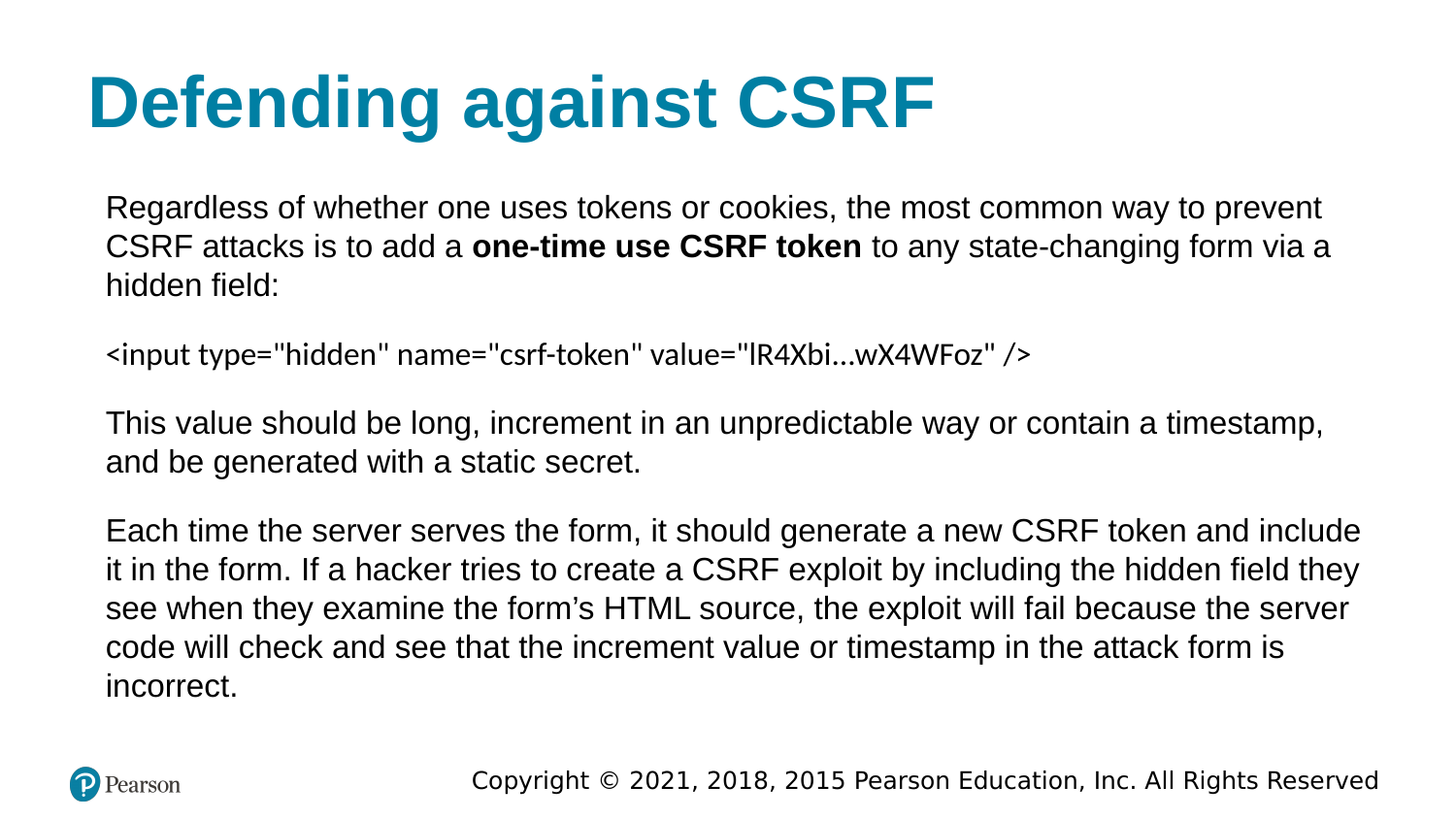

# Defending against CSRF
Regardless of whether one uses tokens or cookies, the most common way to prevent CSRF attacks is to add a one-time use CSRF token to any state-changing form via a hidden field:
<input type="hidden" name="csrf-token" value="lR4Xbi...wX4WFoz" />
This value should be long, increment in an unpredictable way or contain a timestamp, and be generated with a static secret.
Each time the server serves the form, it should generate a new CSRF token and include it in the form. If a hacker tries to create a CSRF exploit by including the hidden field they see when they examine the form’s HTML source, the exploit will fail because the server code will check and see that the increment value or timestamp in the attack form is incorrect.